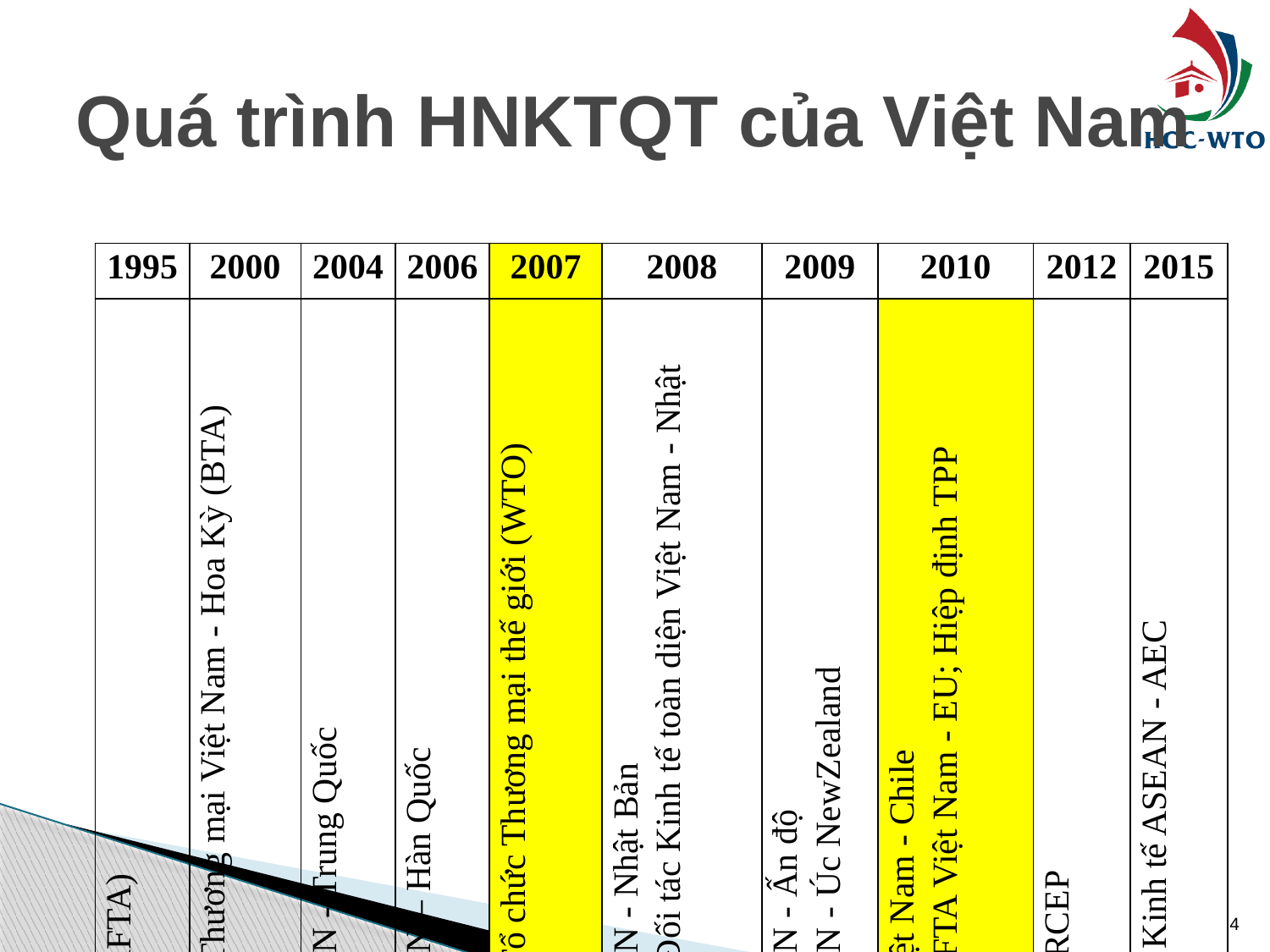

# Quá trình HNKTQT của Việt Nam

| 1995 | 2000 | 2004 | 2006 | 2007 | 2008 | 2009 | 2010 | 2012 | 2015 |
| --- | --- | --- | --- | --- | --- | --- | --- | --- | --- |
| ASEAN (AFTA) | Hiệp định Thương mại Việt Nam - Hoa Kỳ (BTA) | FTA ASEAN - Trung Quốc | FTA ASEAN – Hàn Quốc | Tham gia Tổ chức Thương mại thế giới (WTO) | FTA ASEAN - Nhật Bản Hiệp định Đối tác Kinh tế toàn diện Việt Nam - Nhật Bản | FTA ASEAN - Ấn độ FTA ASEAN - Úc NewZealand | Ký FTA Việt Nam - Chile Đàm phán FTA Việt Nam - EU; Hiệp định TPP | Đàm phán RCEP | Cộng đồng Kinh tế ASEAN - AEC |
4